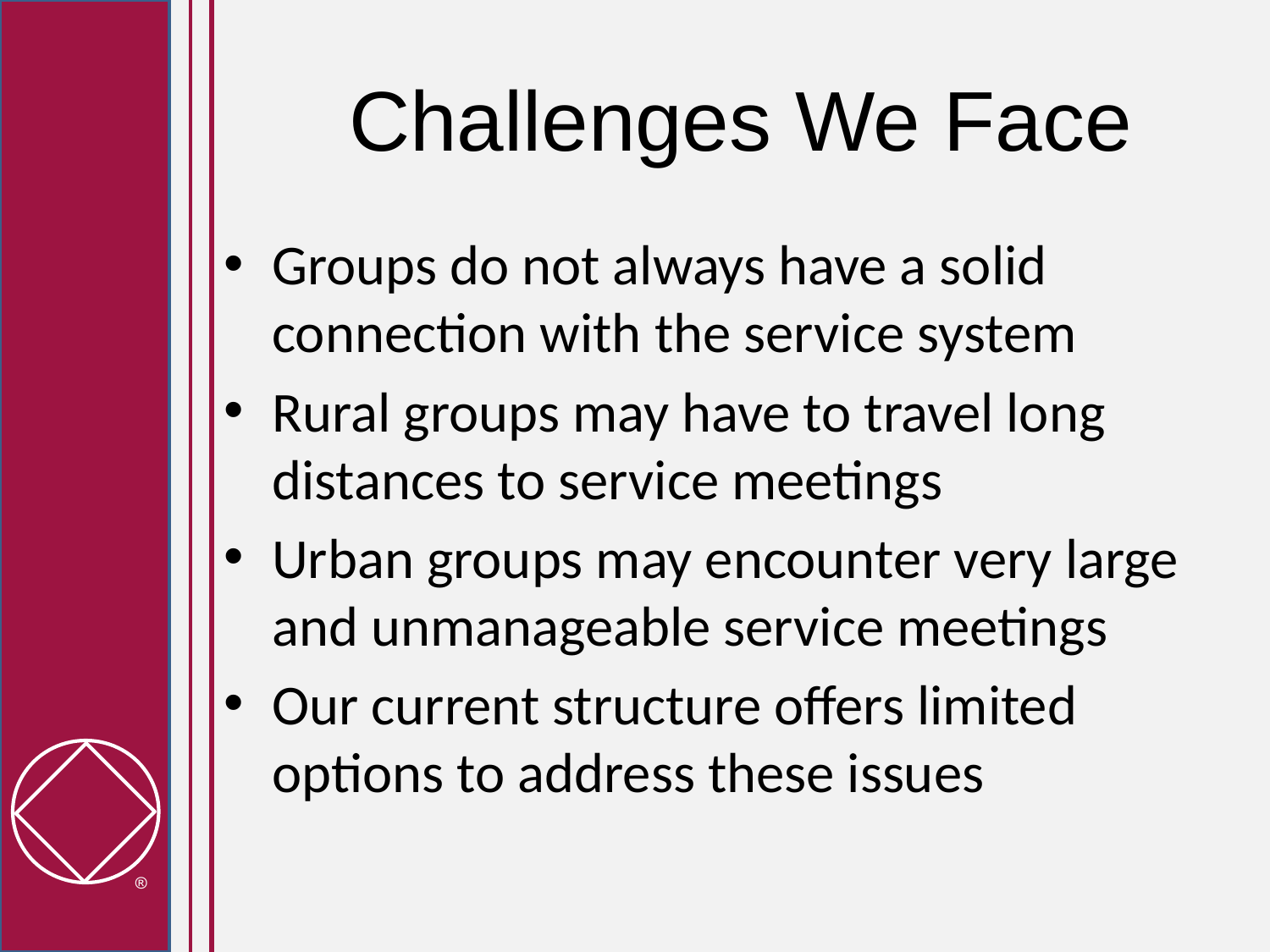

# Challenges We Face
Groups do not always have a solid connection with the service system
Rural groups may have to travel long distances to service meetings
Urban groups may encounter very large and unmanageable service meetings
Our current structure offers limited options to address these issues